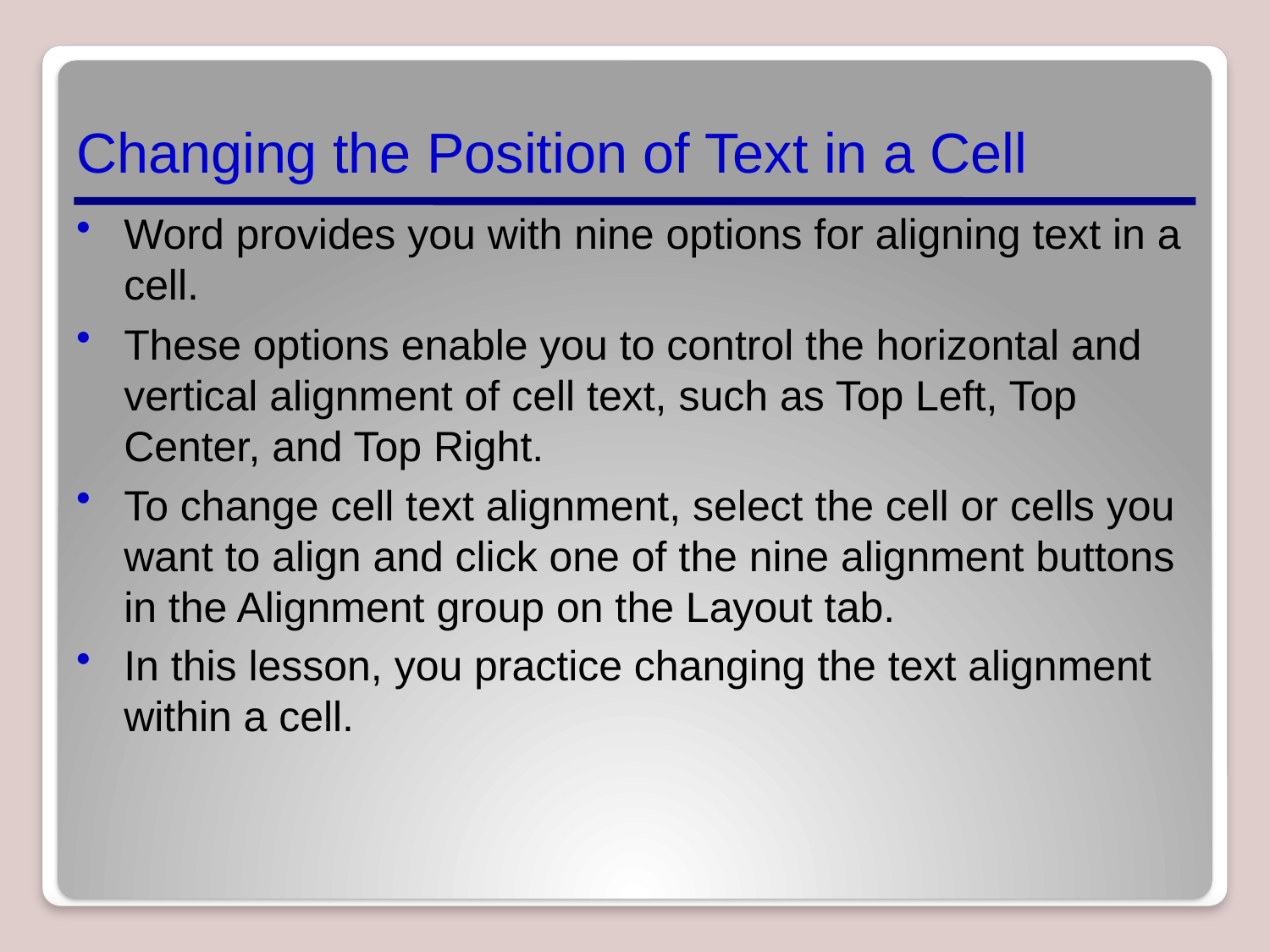

# Changing the Position of Text in a Cell
Word provides you with nine options for aligning text in a cell.
These options enable you to control the horizontal and vertical alignment of cell text, such as Top Left, Top Center, and Top Right.
To change cell text alignment, select the cell or cells you want to align and click one of the nine alignment buttons in the Alignment group on the Layout tab.
In this lesson, you practice changing the text alignment within a cell.